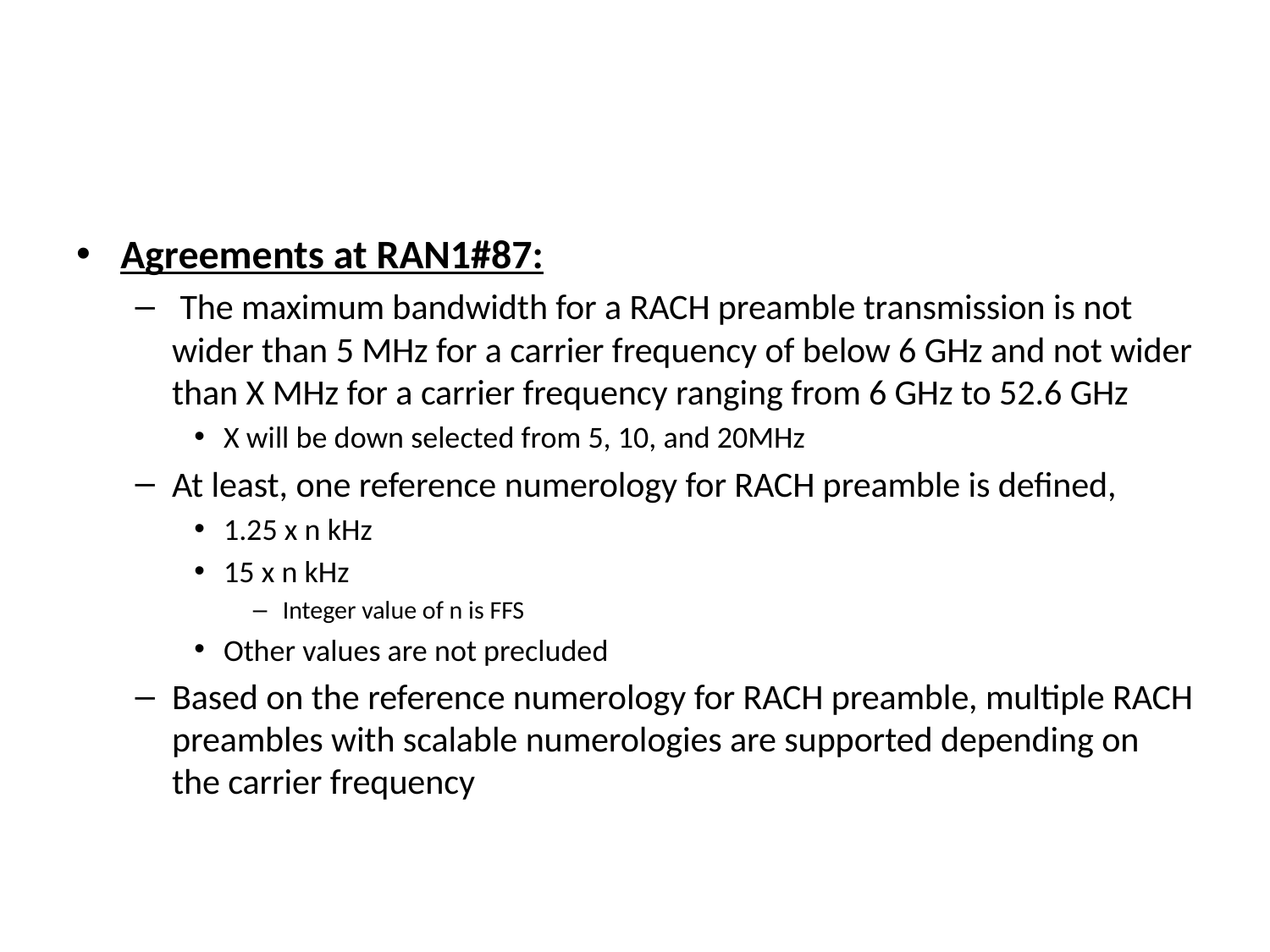

#
Agreements at RAN1#87:
 The maximum bandwidth for a RACH preamble transmission is not wider than 5 MHz for a carrier frequency of below 6 GHz and not wider than X MHz for a carrier frequency ranging from 6 GHz to 52.6 GHz
X will be down selected from 5, 10, and 20MHz
At least, one reference numerology for RACH preamble is defined,
1.25 x n kHz
15 x n kHz
Integer value of n is FFS
Other values are not precluded
Based on the reference numerology for RACH preamble, multiple RACH preambles with scalable numerologies are supported depending on the carrier frequency